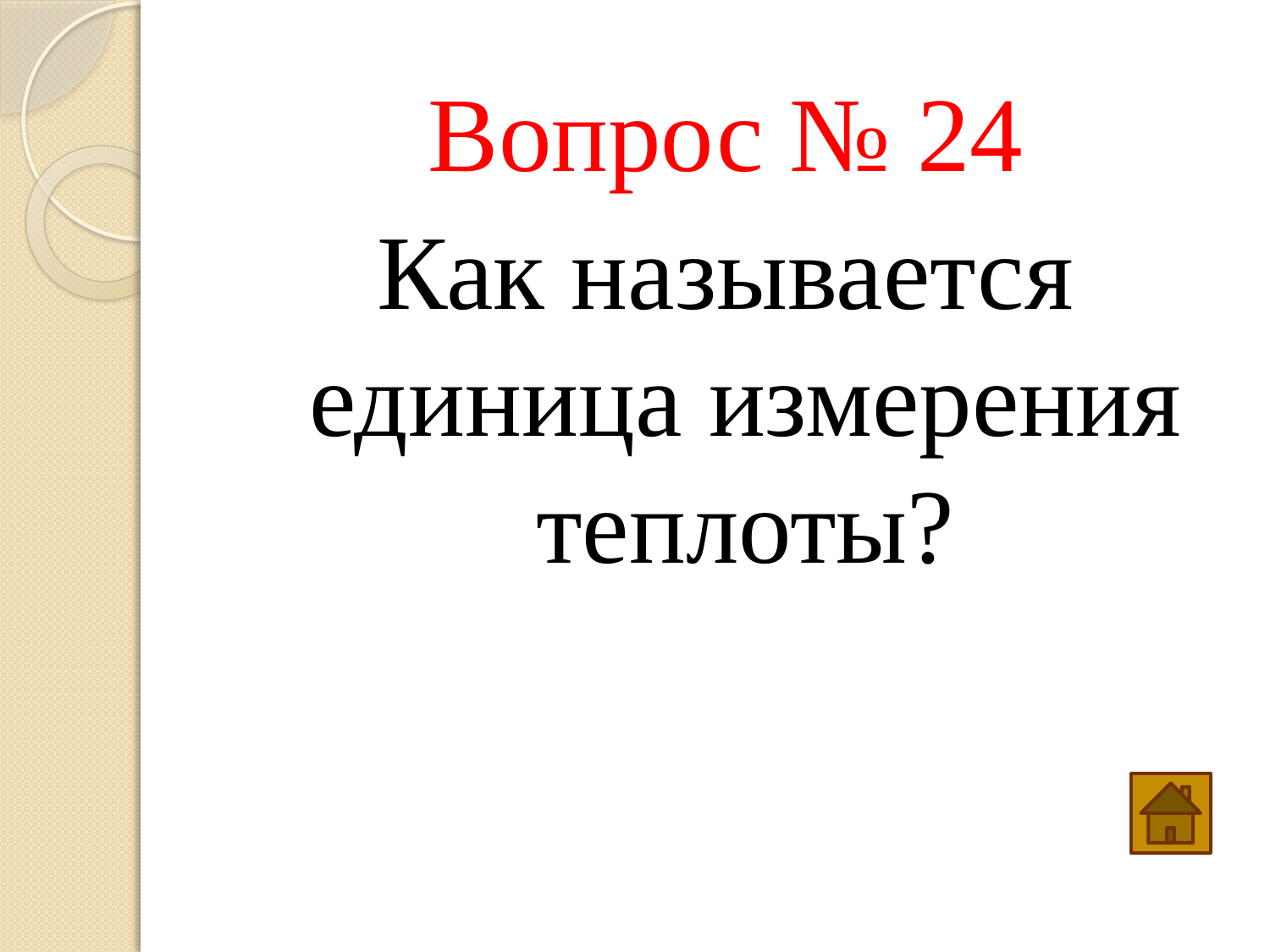

Вопрос № 24
Как называется единица измерения теплоты?